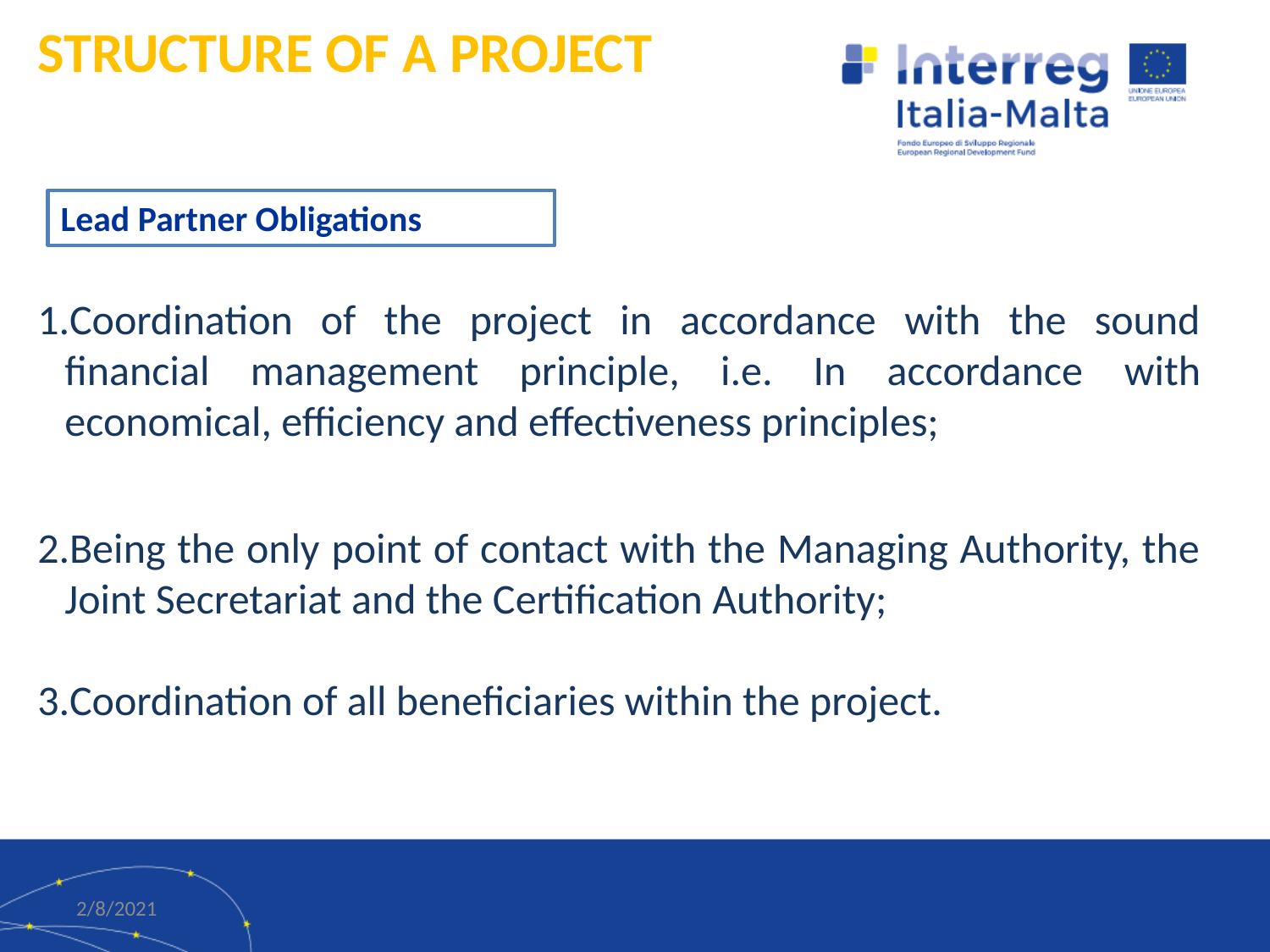

# STRUCTURE OF A PROJECT
Lead Partner Obligations
Coordination of the project in accordance with the sound financial management principle, i.e. In accordance with economical, efficiency and effectiveness principles;

Being the only point of contact with the Managing Authority, the Joint Secretariat and the Certification Authority;

Coordination of all beneficiaries within the project.

2/8/2021

5